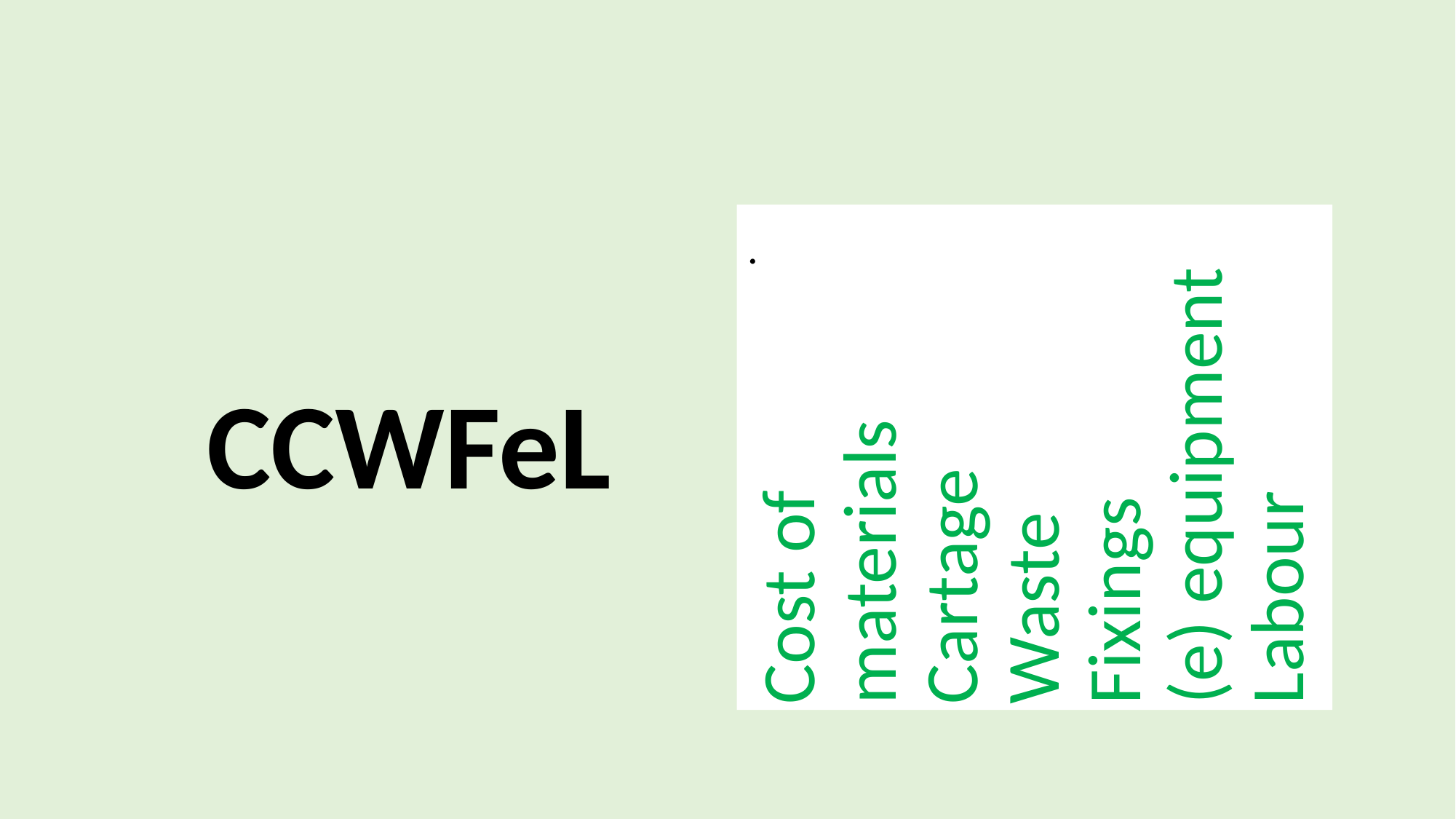

# Cost of materials Cartage Waste Fixings (e) equipment Labour

CCWFeL
.